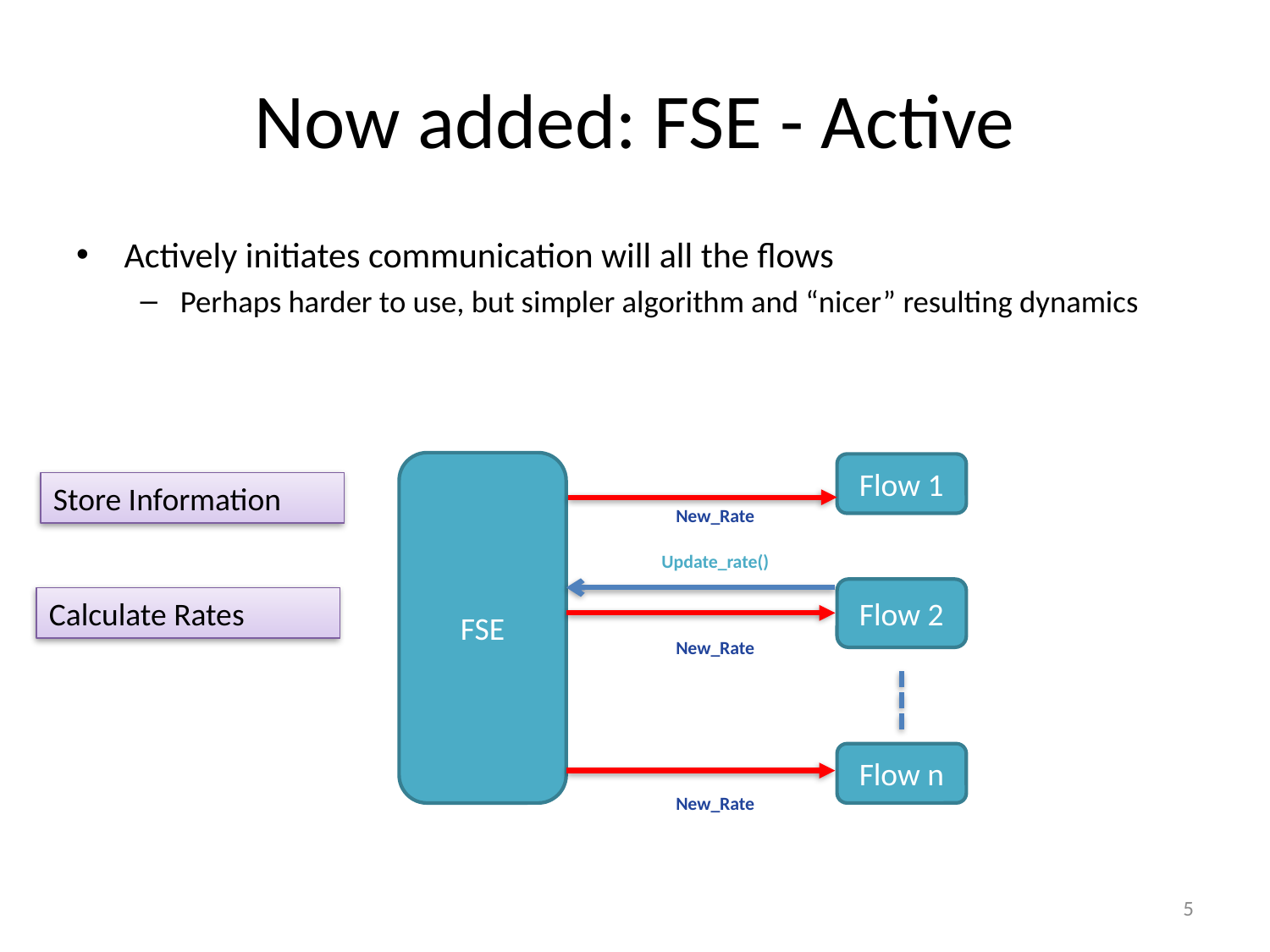

# Now added: FSE - Active
Actively initiates communication will all the flows
Perhaps harder to use, but simpler algorithm and “nicer” resulting dynamics

FSE
Flow 1
Store Information
New_Rate
Update_rate()
Flow 2
Calculate Rates
New_Rate
Flow n
New_Rate
5